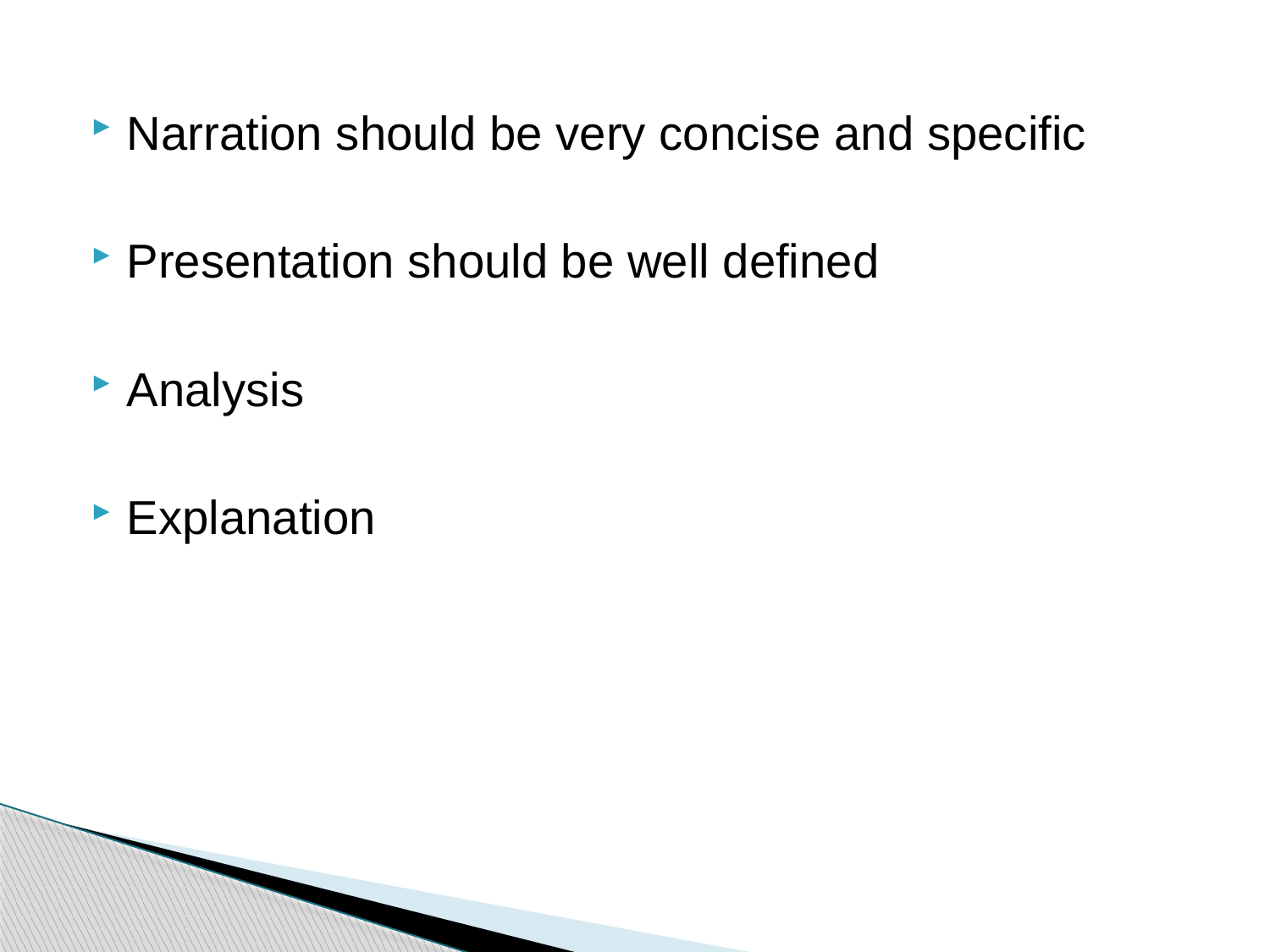

Narration should be very concise and specific

Presentation should be well defined

Analysis

Explanation